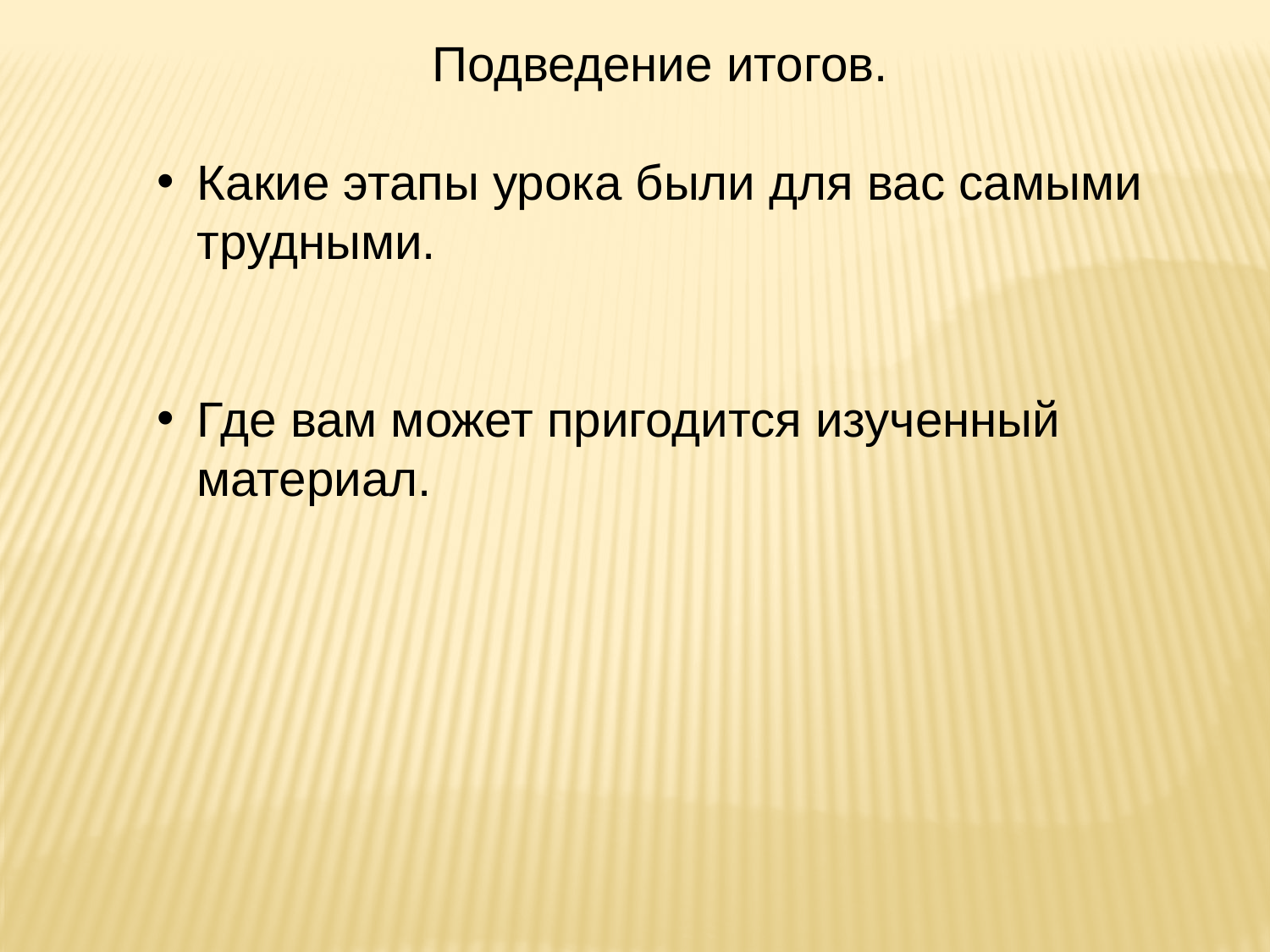

Подведение итогов.

Какие этапы урока были для вас самыми трудными.

Где вам может пригодится изученный материал.